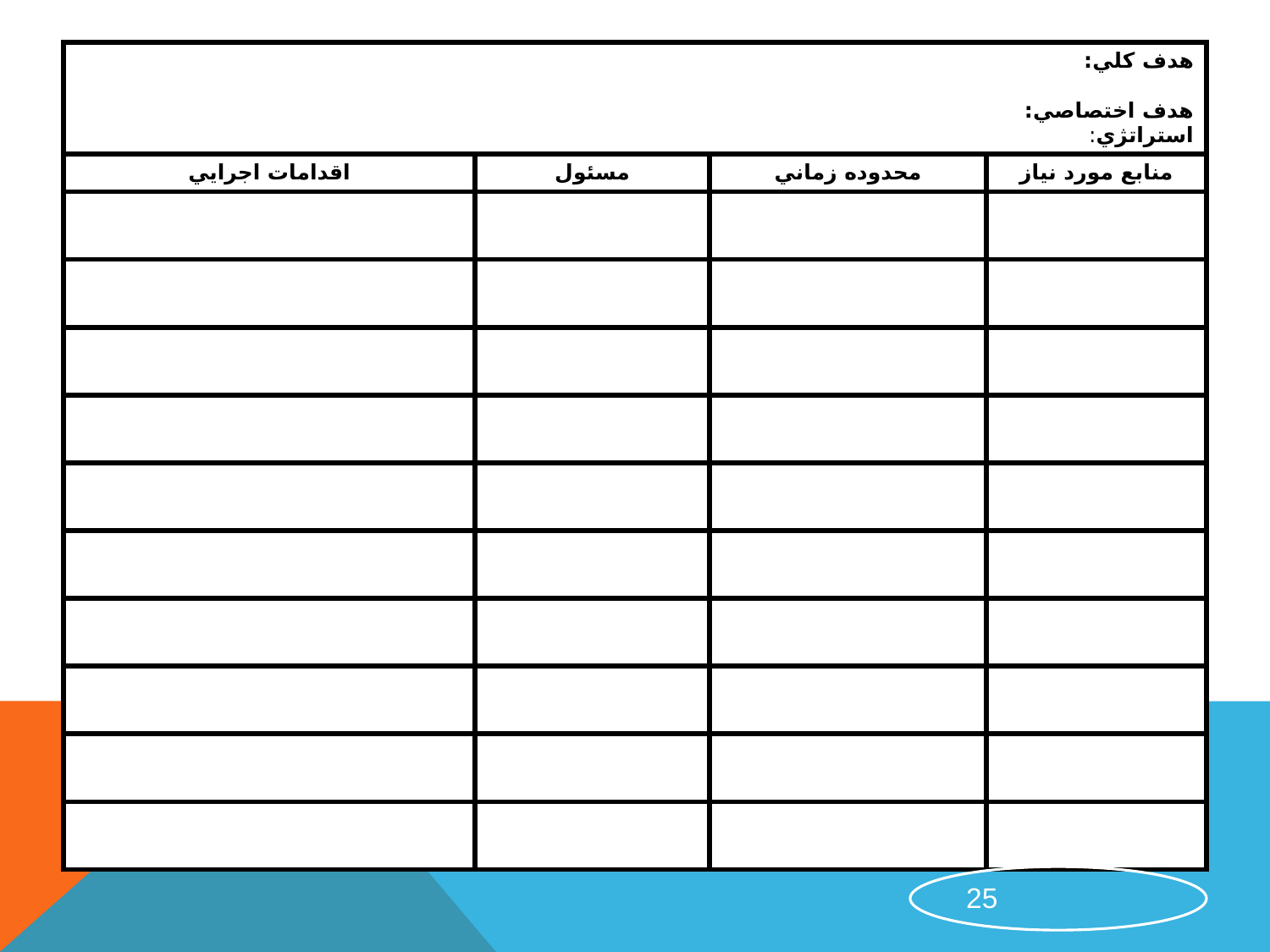

| هدف كلي: هدف اختصاصي: استراتژي: |  |  |  |
| --- | --- | --- | --- |
| اقدامات اجرايي | مسئول | محدوده زماني | منابع مورد نياز |
|  |  |  |  |
|  |  |  |  |
|  |  |  |  |
|  |  |  |  |
|  |  |  |  |
|  |  |  |  |
|  |  |  |  |
|  |  |  |  |
|  |  |  |  |
|  |  |  |  |
25